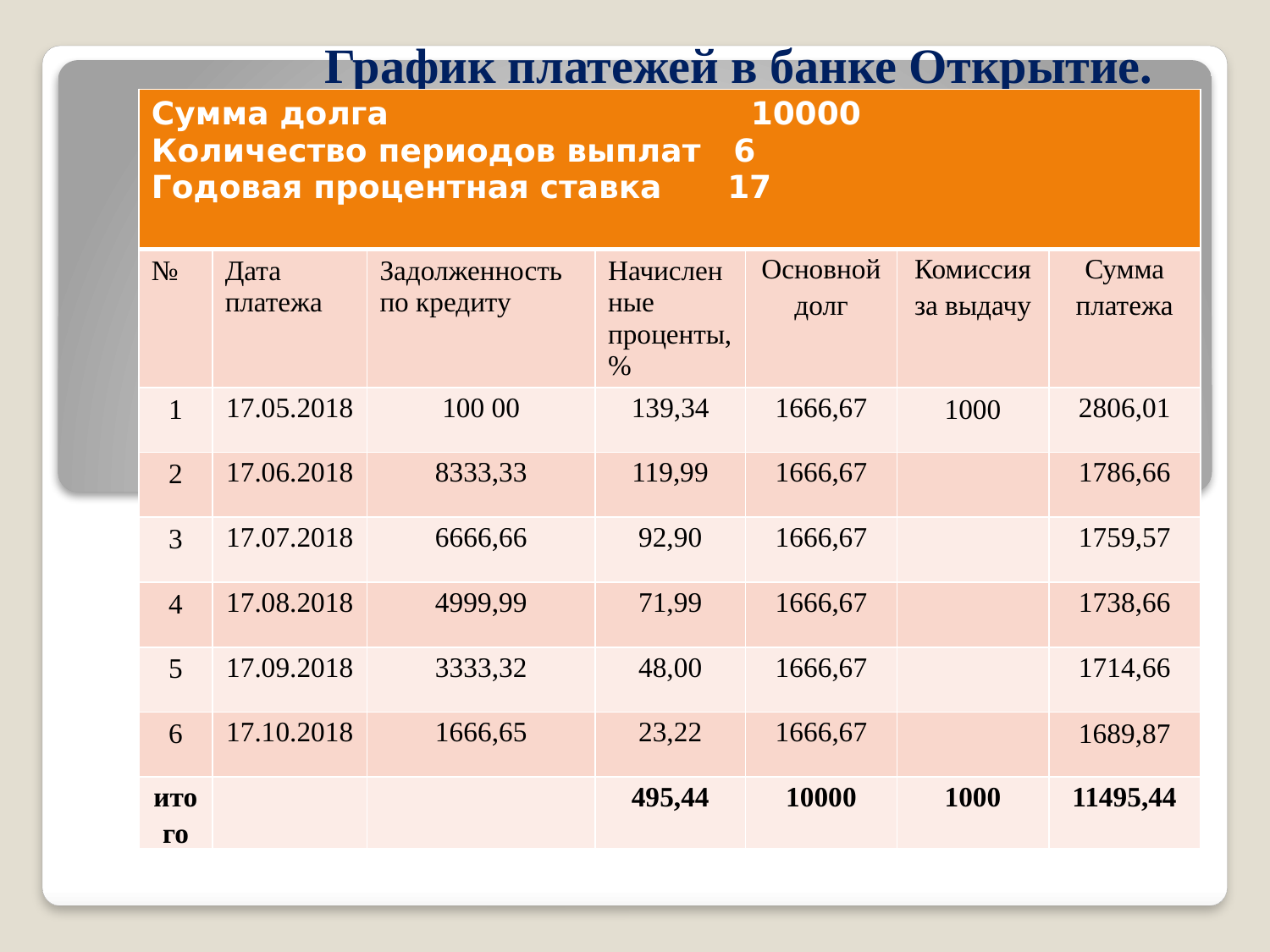

# График платежей в банке Открытие.

| Сумма долга 10000 Количество периодов выплат 6 Годовая процентная ставка 17 |  |  |  |  |  |  |
| --- | --- | --- | --- | --- | --- | --- |
| № | Дата платежа | Задолженность по кредиту | Начисленные проценты,% | Основной долг | Комиссия за выдачу | Сумма платежа |
| 1 | 17.05.2018 | 100 00 | 139,34 | 1666,67 | 1000 | 2806,01 |
| 2 | 17.06.2018 | 8333,33 | 119,99 | 1666,67 |  | 1786,66 |
| 3 | 17.07.2018 | 6666,66 | 92,90 | 1666,67 |  | 1759,57 |
| 4 | 17.08.2018 | 4999,99 | 71,99 | 1666,67 |  | 1738,66 |
| 5 | 17.09.2018 | 3333,32 | 48,00 | 1666,67 |  | 1714,66 |
| 6 | 17.10.2018 | 1666,65 | 23,22 | 1666,67 |  | 1689,87 |
| итого |  |  | 495,44 | 10000 | 1000 | 11495,44 |